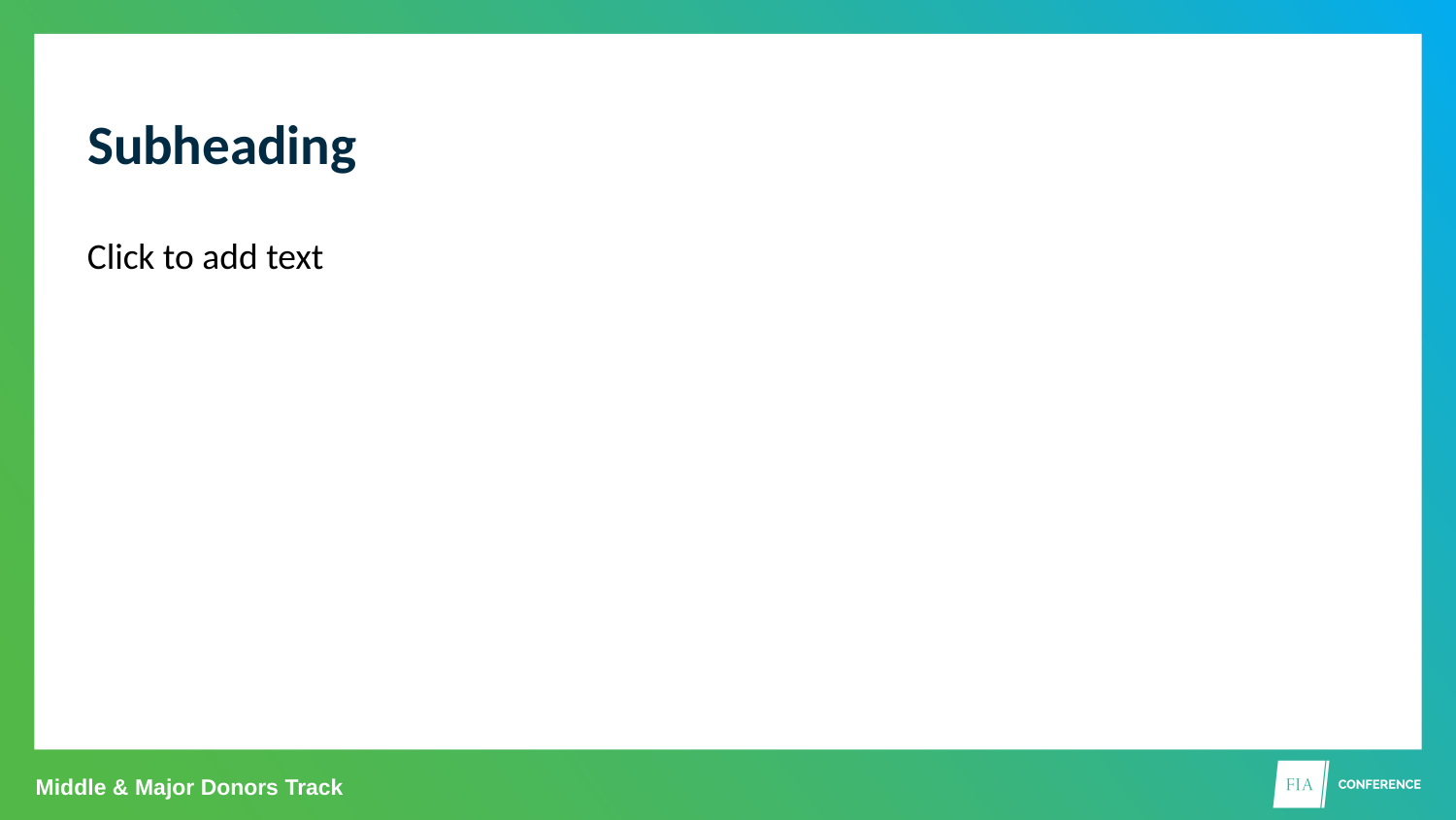

Subheading
Click to add text
Middle & Major Donors Track